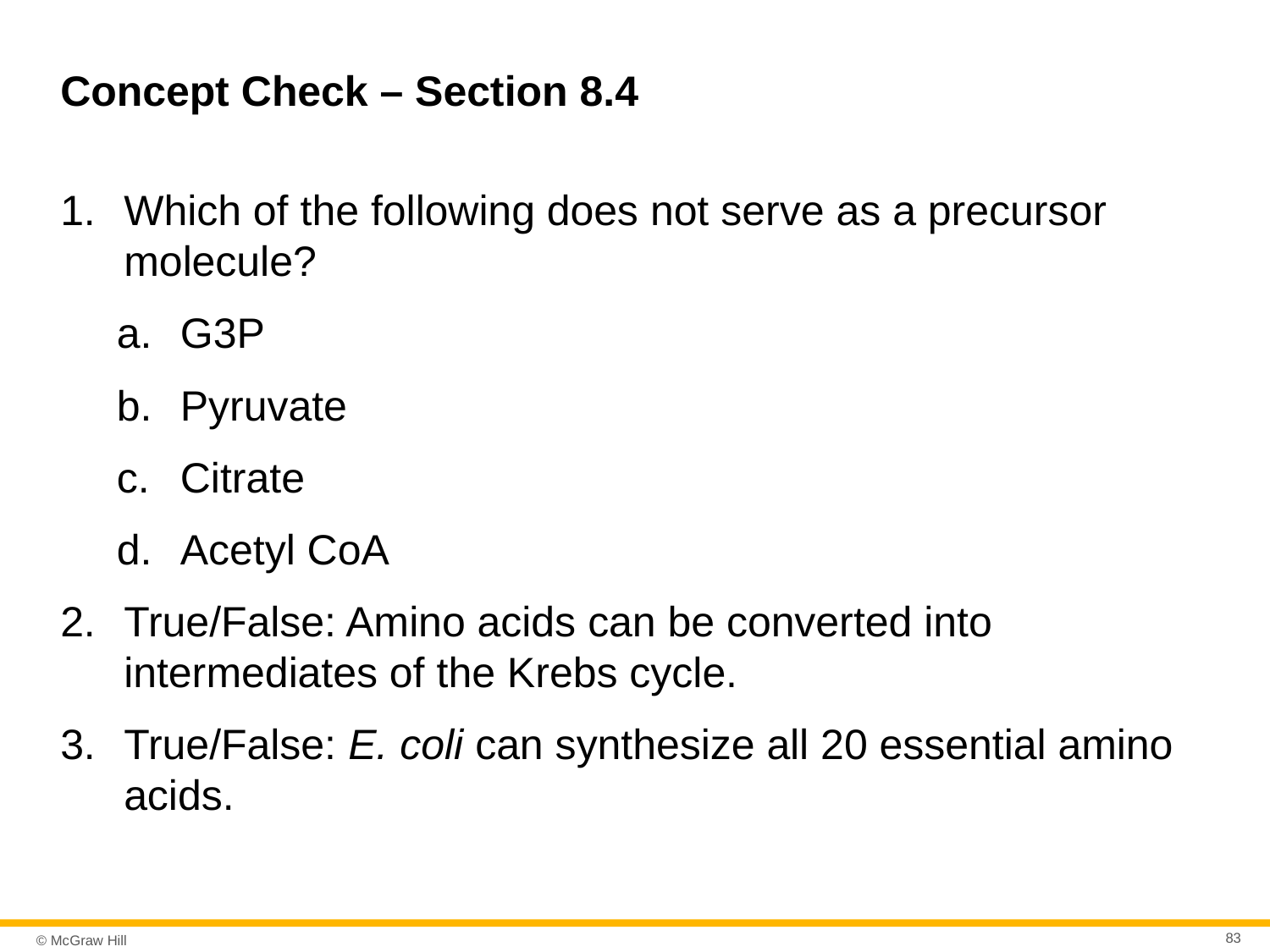

# Concept Check – Section 8.4
Which of the following does not serve as a precursor molecule?
G3P
Pyruvate
Citrate
Acetyl CoA
True/False: Amino acids can be converted into intermediates of the Krebs cycle.
True/False: E. coli can synthesize all 20 essential amino acids.